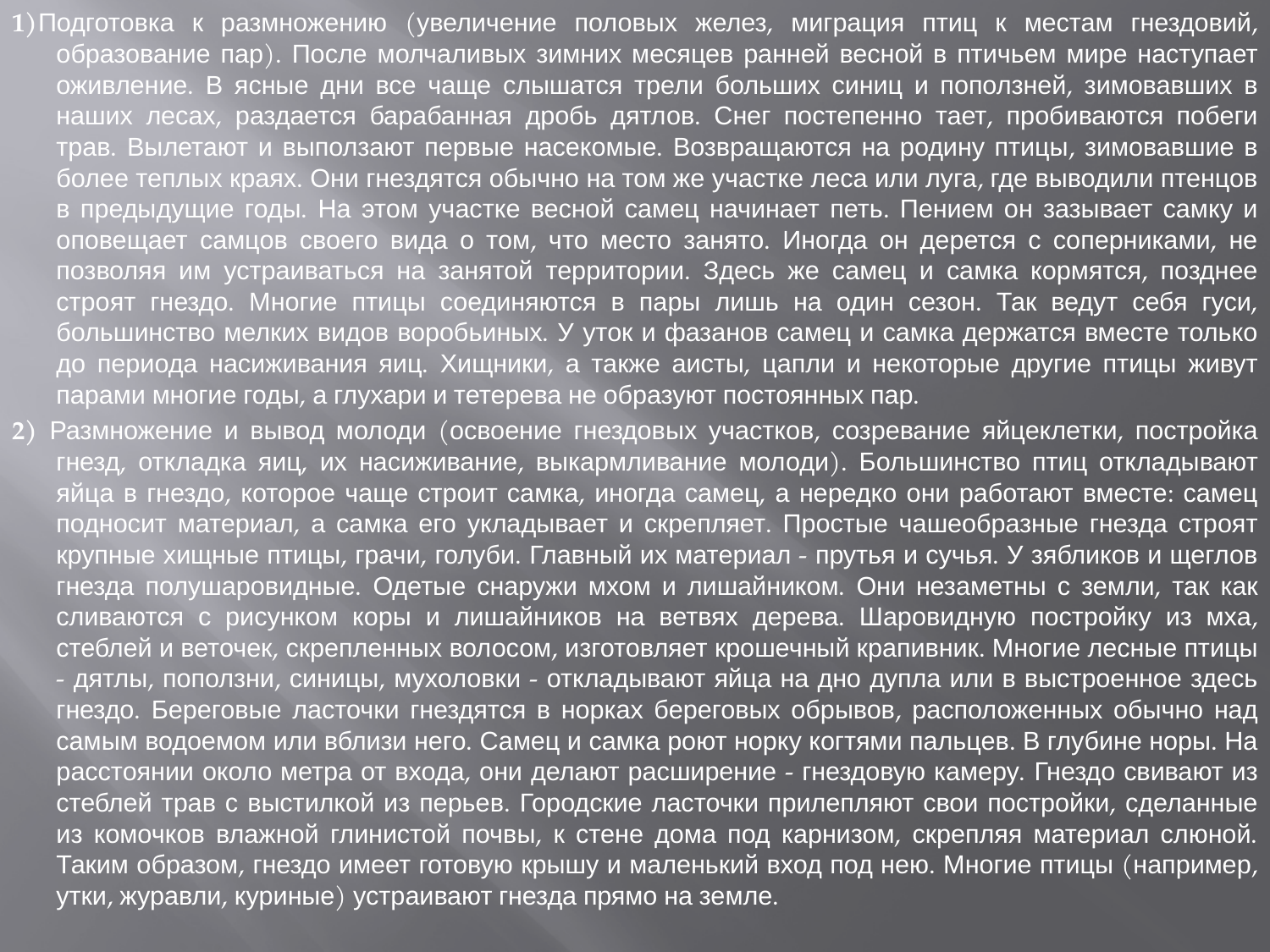

1)Подготовка к размножению (увеличение половых желез, миграция птиц к местам гнездовий, образование пар). После молчаливых зимних месяцев ранней весной в птичьем мире наступает оживление. В ясные дни все чаще слышатся трели больших синиц и поползней, зимовавших в наших лесах, раздается барабанная дробь дятлов. Снег постепенно тает, пробиваются побеги трав. Вылетают и выползают первые насекомые. Возвращаются на родину птицы, зимовавшие в более теплых краях. Они гнездятся обычно на том же участке леса или луга, где выводили птенцов в предыдущие годы. На этом участке весной самец начинает петь. Пением он зазывает самку и оповещает самцов своего вида о том, что место занято. Иногда он дерется с соперниками, не позволяя им устраиваться на занятой территории. Здесь же самец и самка кормятся, позднее строят гнездо. Многие птицы соединяются в пары лишь на один сезон. Так ведут себя гуси, большинство мелких видов воробьиных. У уток и фазанов самец и самка держатся вместе только до периода насиживания яиц. Хищники, а также аисты, цапли и некоторые другие птицы живут парами многие годы, а глухари и тетерева не образуют постоянных пар.
2) Размножение и вывод молоди (освоение гнездовых участков, созревание яйцеклетки, постройка гнезд, откладка яиц, их насиживание, выкармливание молоди). Большинство птиц откладывают яйца в гнездо, которое чаще строит самка, иногда самец, а нередко они работают вместе: самец подносит материал, а самка его укладывает и скрепляет. Простые чашеобразные гнезда строят крупные хищные птицы, грачи, голуби. Главный их материал - прутья и сучья. У зябликов и щеглов гнезда полушаровидные. Одетые снаружи мхом и лишайником. Они незаметны с земли, так как сливаются с рисунком коры и лишайников на ветвях дерева. Шаровидную постройку из мха, стеблей и веточек, скрепленных волосом, изготовляет крошечный крапивник. Многие лесные птицы - дятлы, поползни, синицы, мухоловки - откладывают яйца на дно дупла или в выстроенное здесь гнездо. Береговые ласточки гнездятся в норках береговых обрывов, расположенных обычно над самым водоемом или вблизи него. Самец и самка роют норку когтями пальцев. В глубине норы. На расстоянии около метра от входа, они делают расширение - гнездовую камеру. Гнездо свивают из стеблей трав с выстилкой из перьев. Городские ласточки прилепляют свои постройки, сделанные из комочков влажной глинистой почвы, к стене дома под карнизом, скрепляя материал слюной. Таким образом, гнездо имеет готовую крышу и маленький вход под нею. Многие птицы (например, утки, журавли, куриные) устраивают гнезда прямо на земле.